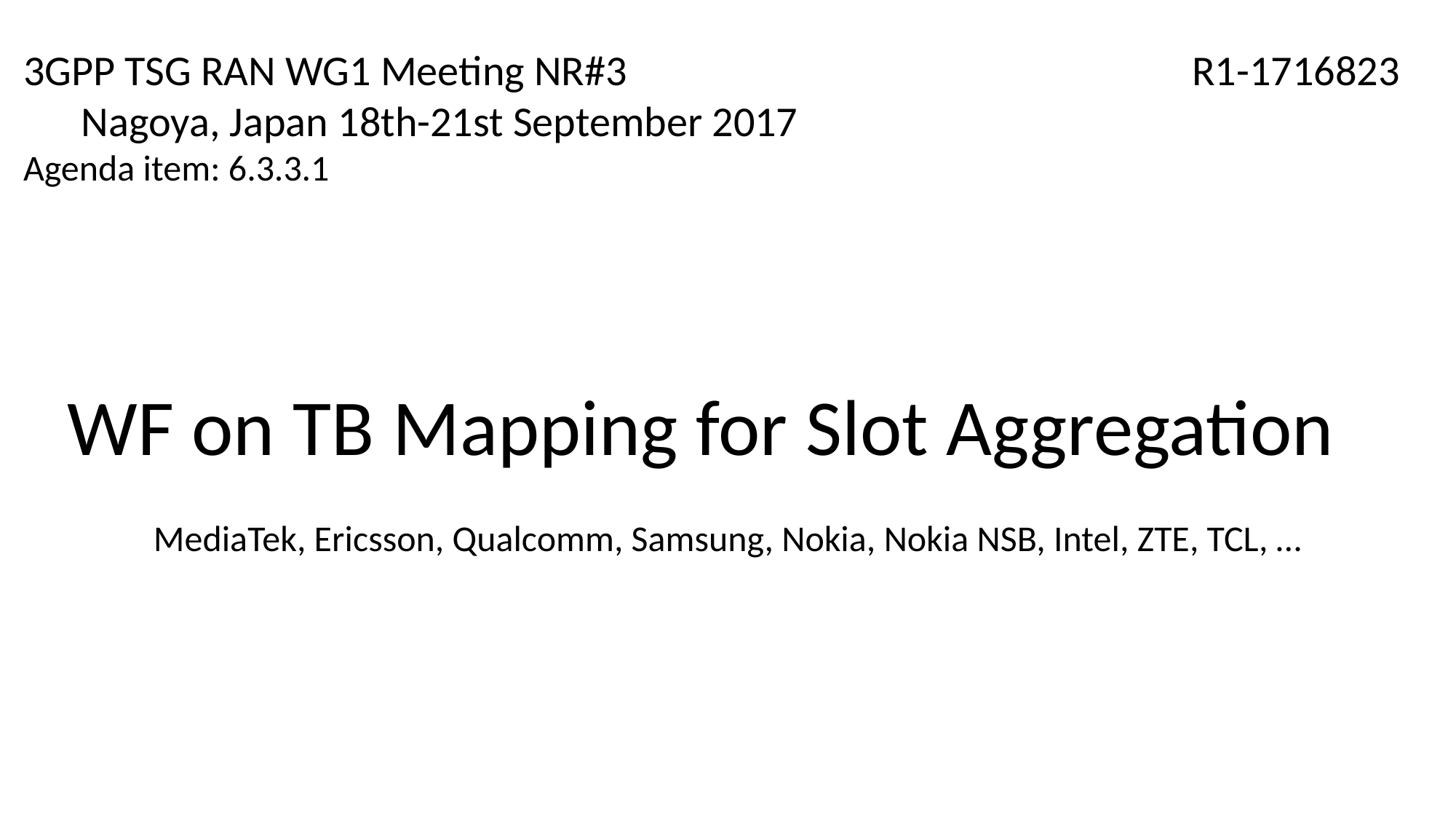

3GPP TSG RAN WG1 Meeting NR#3	                    Nagoya, Japan 18th-21st September 2017
Agenda item: 6.3.3.1
R1-1716823
# WF on TB Mapping for Slot Aggregation
MediaTek, Ericsson, Qualcomm, Samsung, Nokia, Nokia NSB, Intel, ZTE, TCL, …